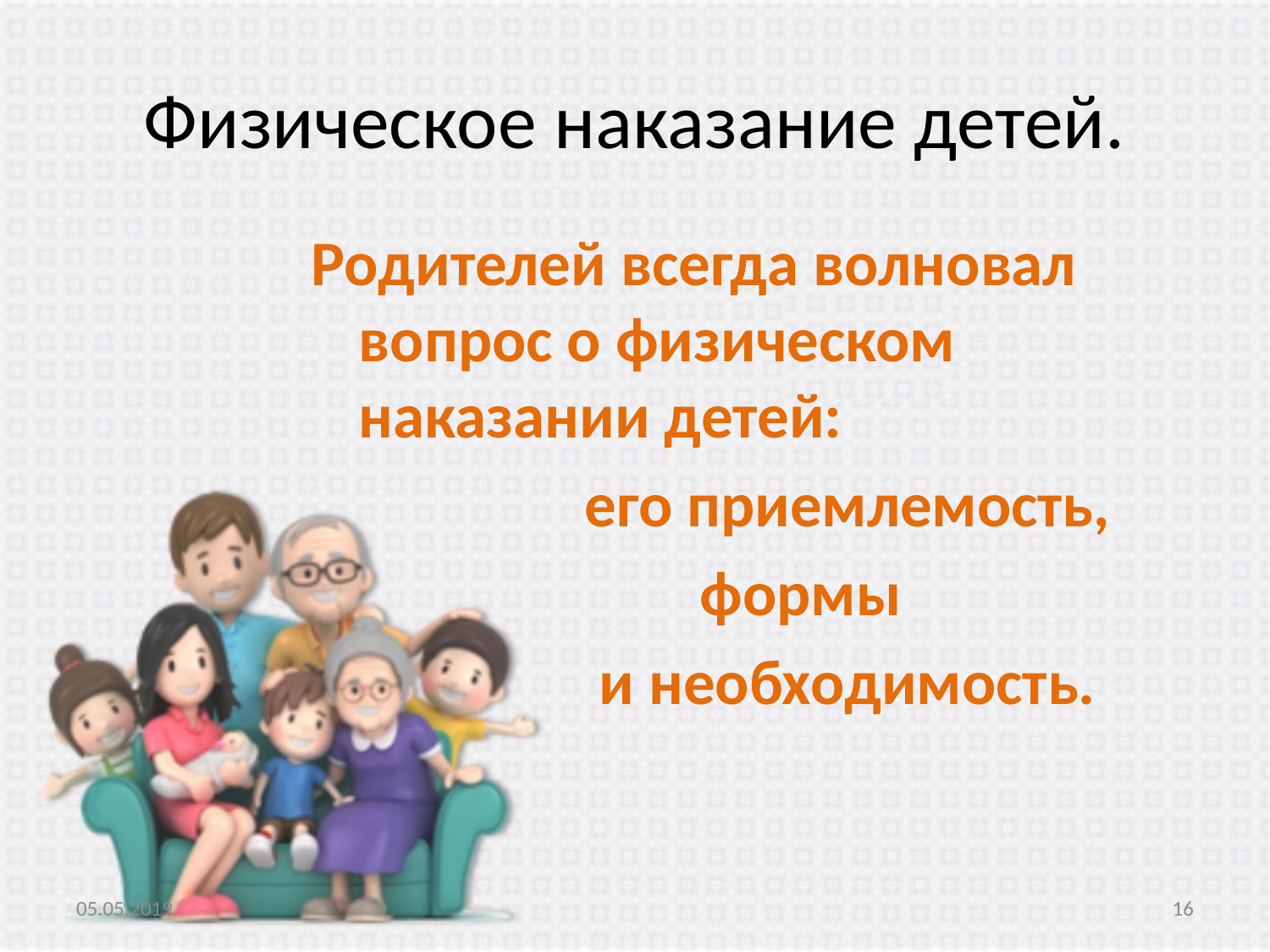

# Физическое наказание детей.
Родителей всегда волновал вопрос о физическом наказании детей:
                   его приемлемость,
                           формы
                    и необходимость.

05.05.2019
16